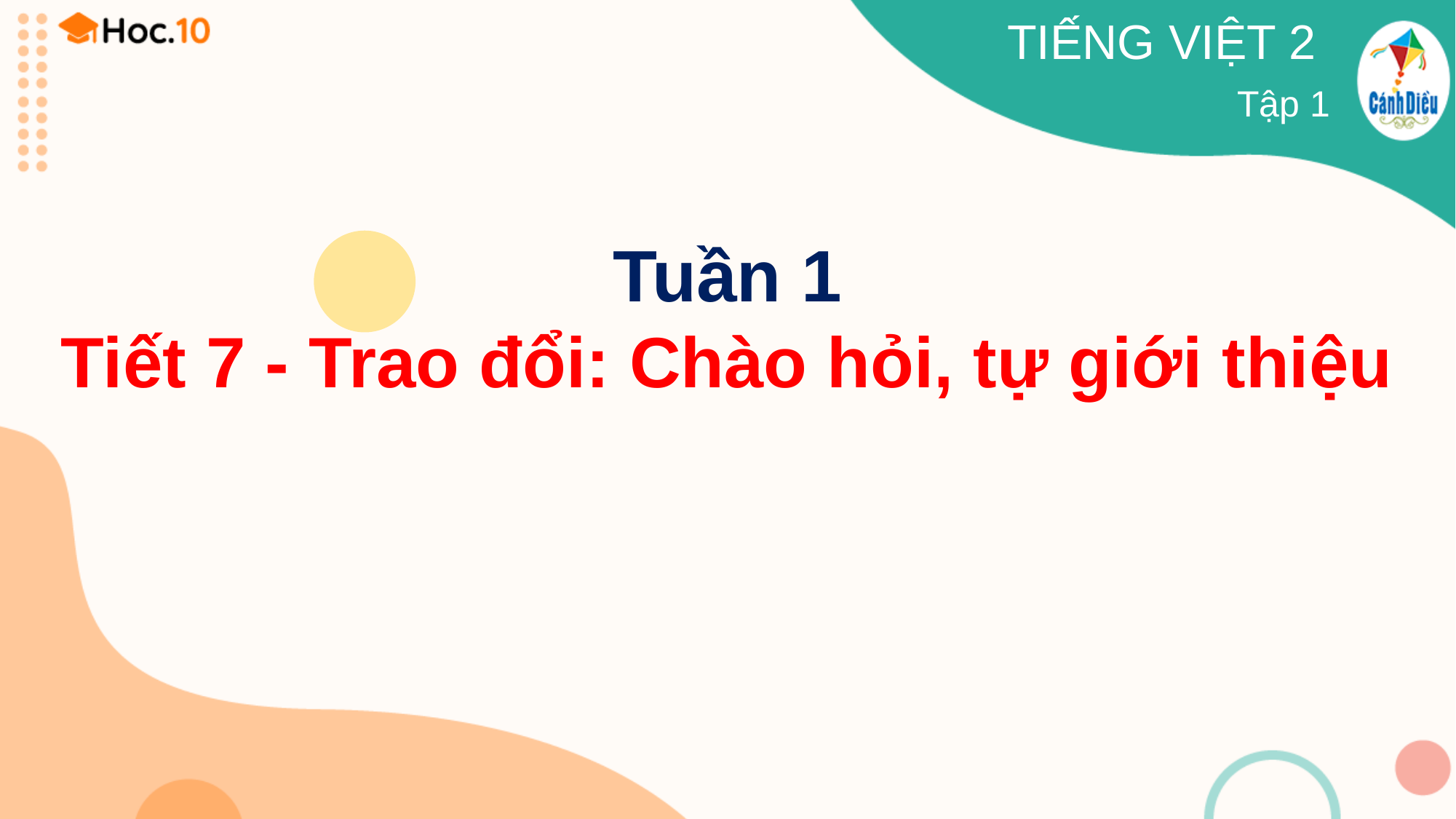

TIẾNG VIỆT 2
Tập 1
Tuần 1
Tiết 7 - Trao đổi: Chào hỏi, tự giới thiệu